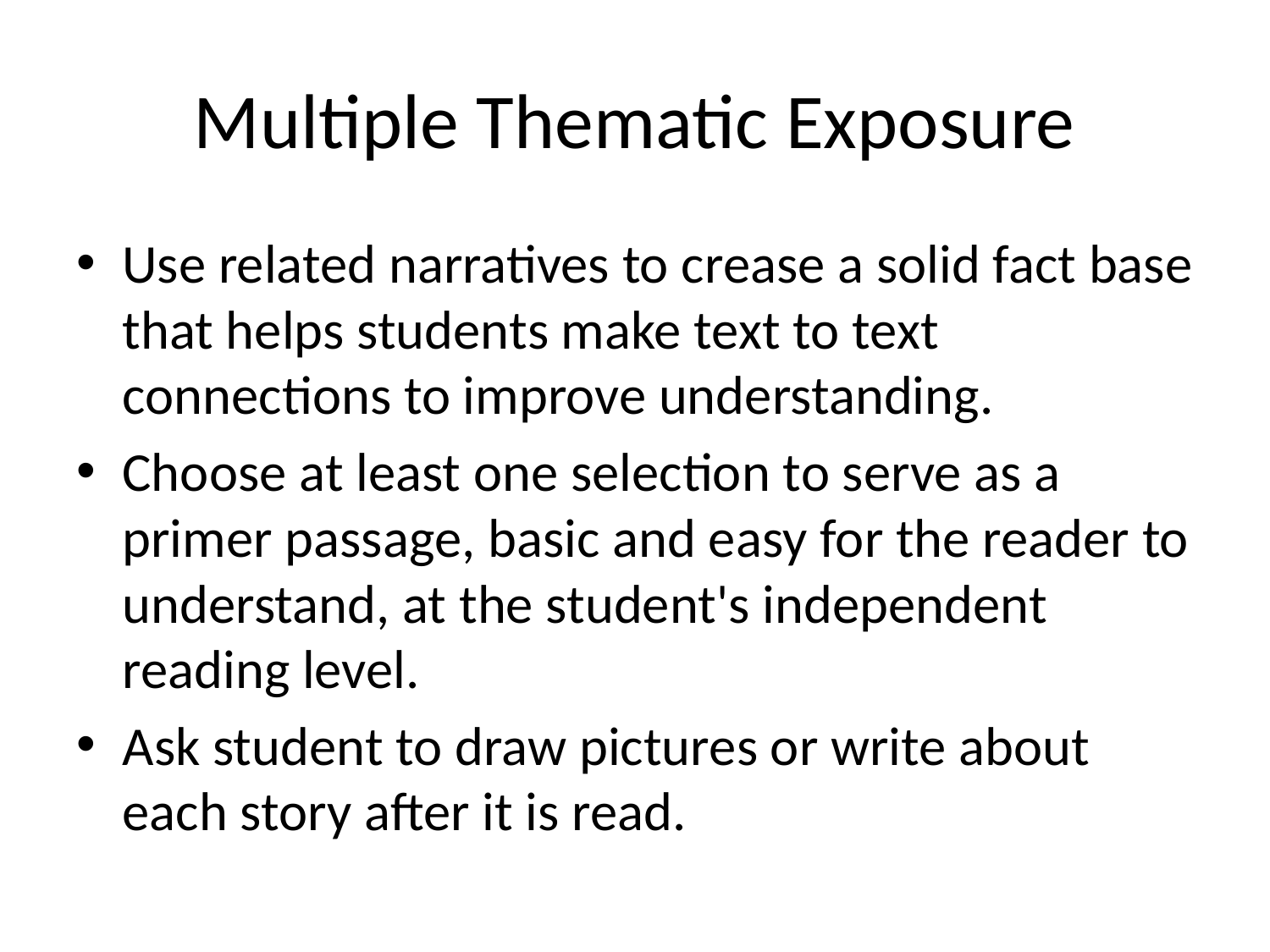

# Multiple Thematic Exposure
Use related narratives to crease a solid fact base that helps students make text to text connections to improve understanding.
Choose at least one selection to serve as a primer passage, basic and easy for the reader to understand, at the student's independent reading level.
Ask student to draw pictures or write about each story after it is read.